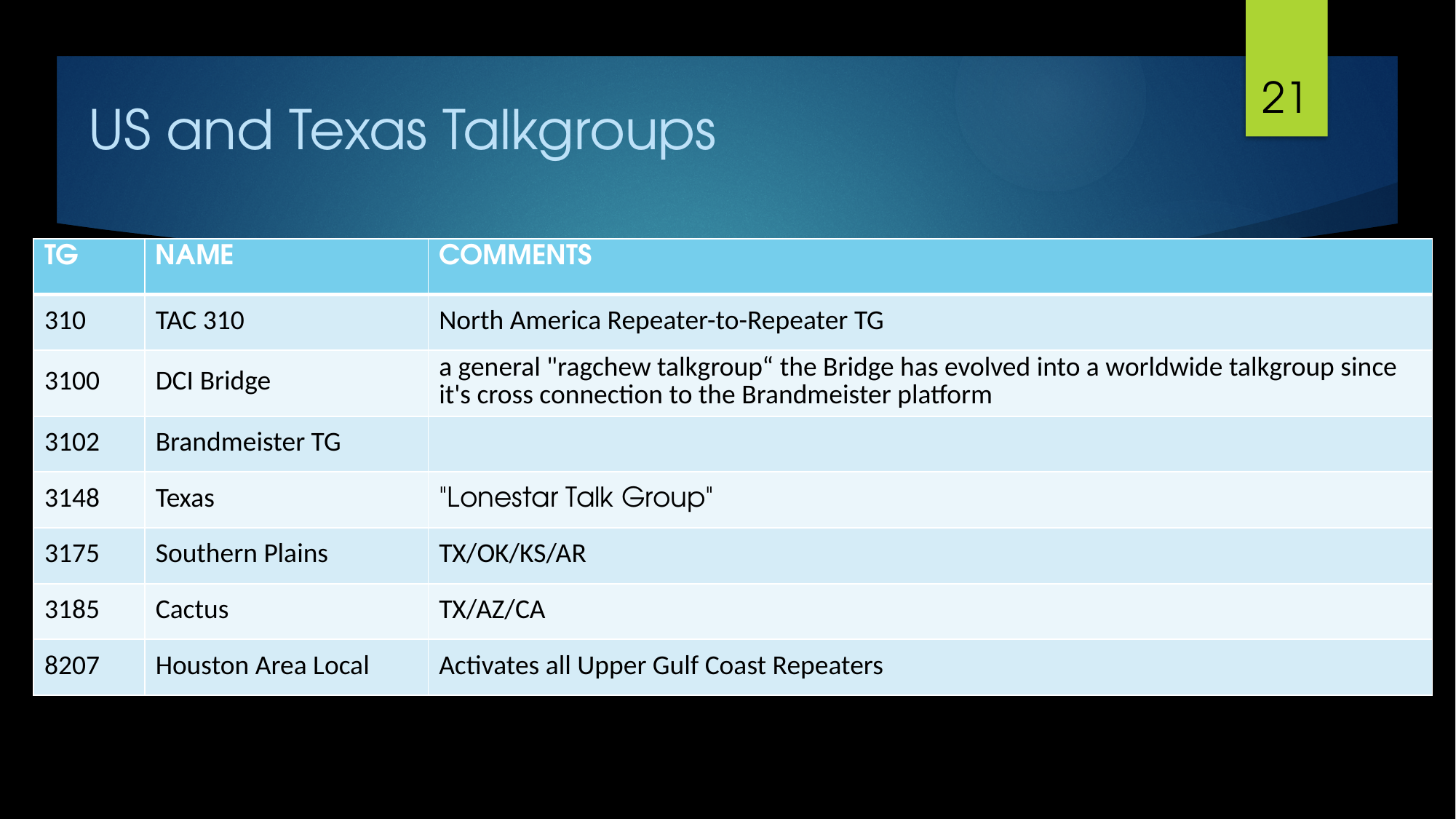

21
# US and Texas Talkgroups
| TG | NAME | COMMENTS |
| --- | --- | --- |
| 310 | TAC 310 | North America Repeater-to-Repeater TG |
| 3100 | DCI Bridge | a general "ragchew talkgroup“ the Bridge has evolved into a worldwide talkgroup since it's cross connection to the Brandmeister platform |
| 3102 | Brandmeister TG |  |
| 3148 | Texas | "Lonestar Talk Group" |
| 3175 | Southern Plains | TX/OK/KS/AR |
| 3185 | Cactus | TX/AZ/CA |
| 8207 | Houston Area Local | Activates all Upper Gulf Coast Repeaters |